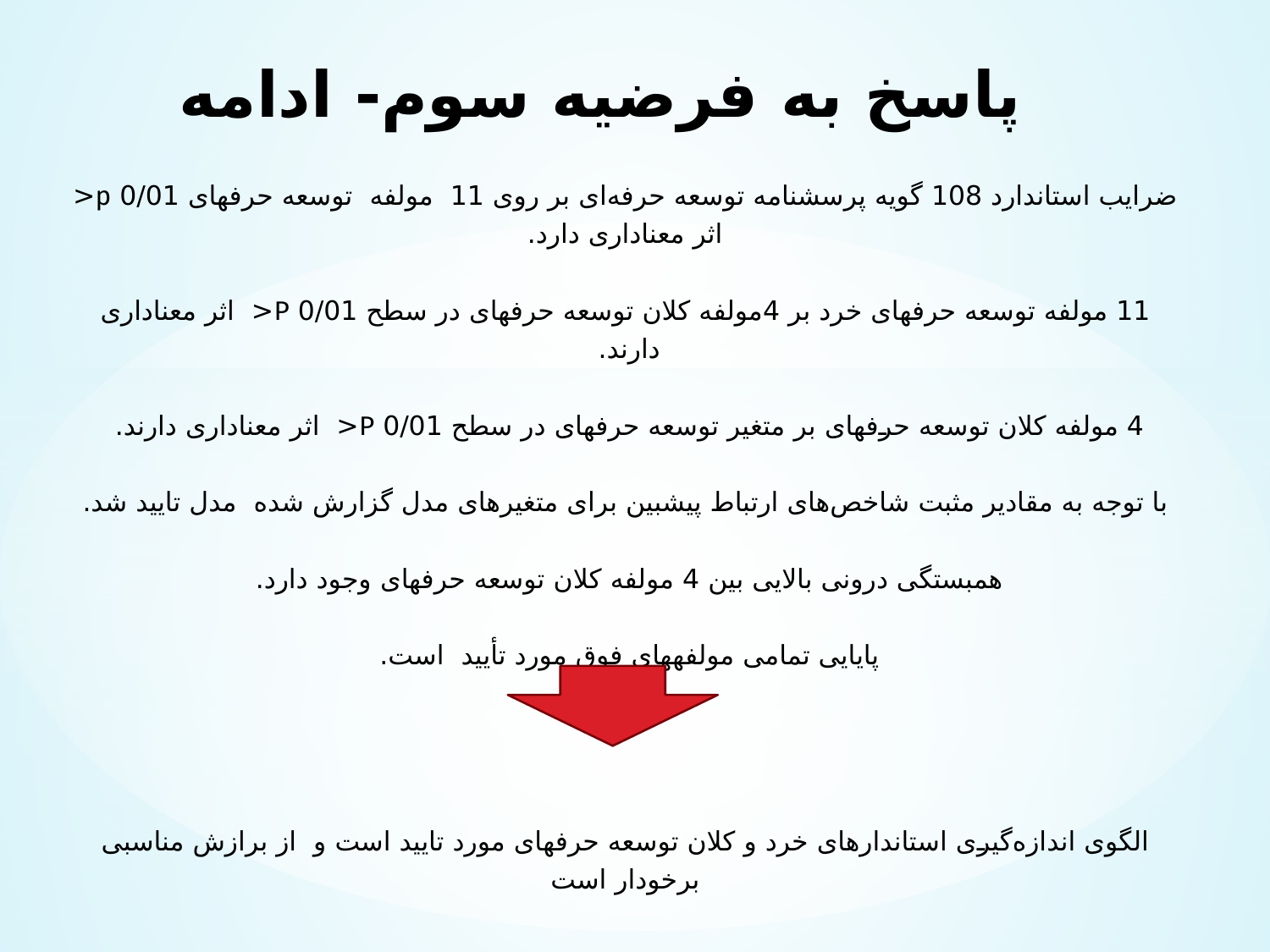

# پاسخ به فرضیه سوم- ادامه
ضرایب استاندارد 108 گویه‌ پرسشنامه توسعه حرفه‌ای بر روی 11  مولفه  توسعه حرفه­ای 0/01 p< اثر معناداری دارد.

11 مولفه­­ توسعه حرفه­ای خرد بر 4مولفه کلان توسعه حرفه­ای در سطح 0/01 P<  اثر معناداری دارند.

4 مولفه­­ کلان توسعه حرفه­ای بر متغیر توسعه حرفه­ای در سطح 0/01 P<  اثر معناداری دارند.

با توجه به مقادیر مثبت شاخص‌های ارتباط پیش­بین برای متغیرهای مدل گزارش شده  مدل تایید شد.

همبستگی درونی بالایی بین 4 مولفه کلان توسعه حرفه­ای وجود دارد.

پایایی تمامی مولفه­های فوق مورد تأیید  است.

الگوی اندازه‌گیری استاندارهای خرد و کلان توسعه حرفه­ای مورد تایید است و  از برازش مناسبی برخودار است